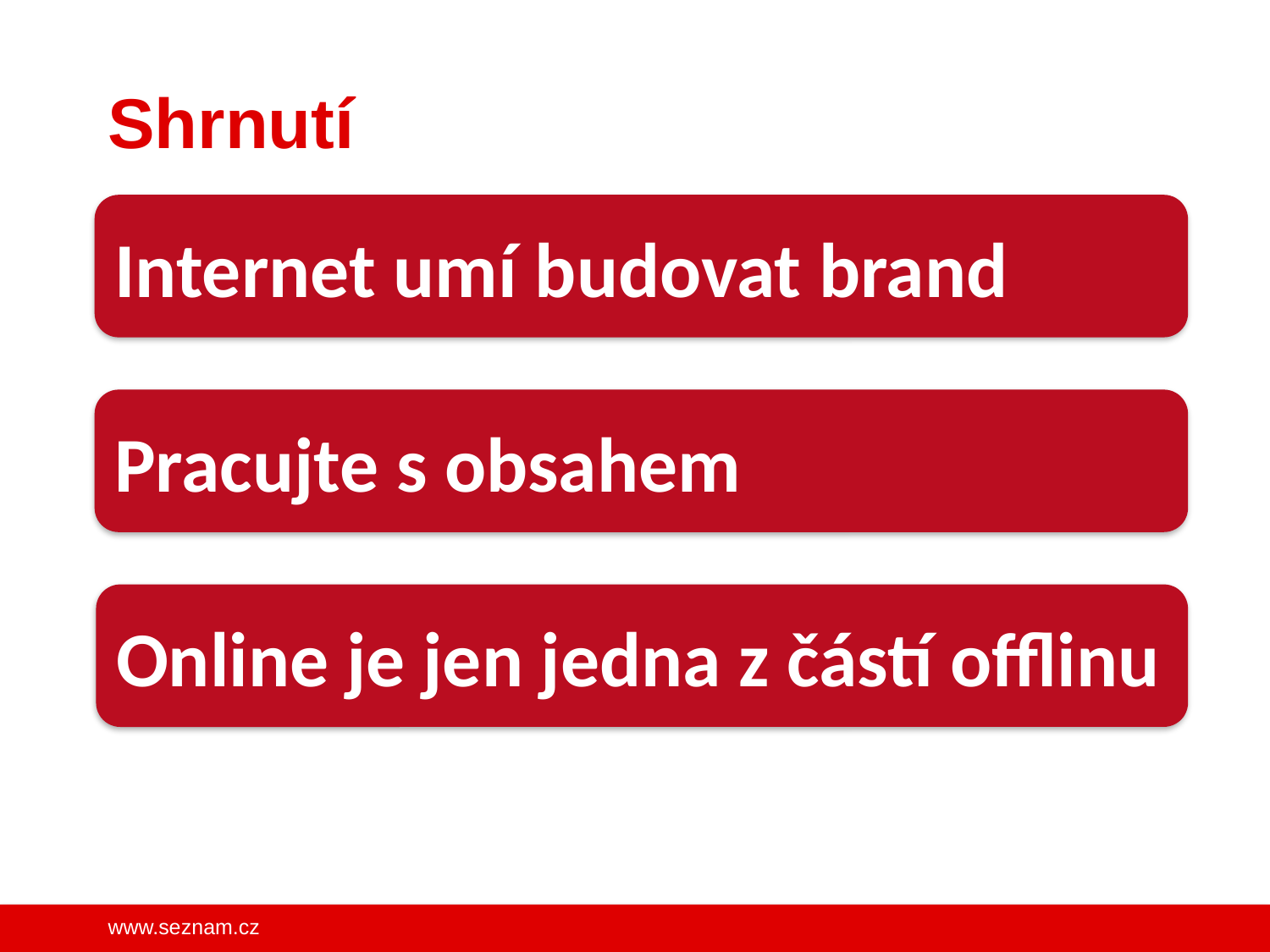

# Shrnutí
Internet umí budovat brand

Pracujte s obsahem
Online je jen jedna z částí offlinu